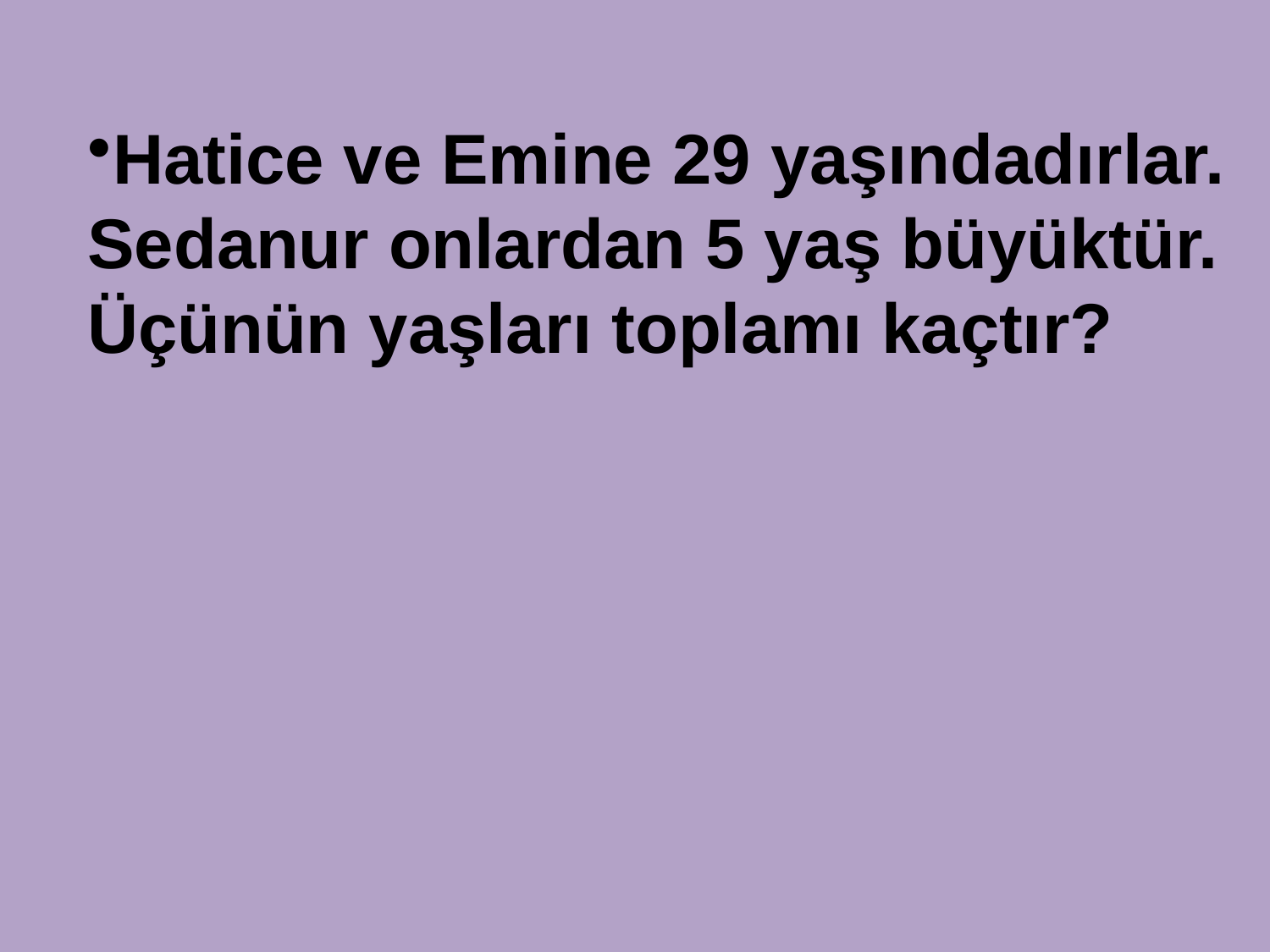

Hatice ve Emine 29 yaşındadırlar. Sedanur onlardan 5 yaş büyüktür. Üçünün yaşları toplamı kaçtır?